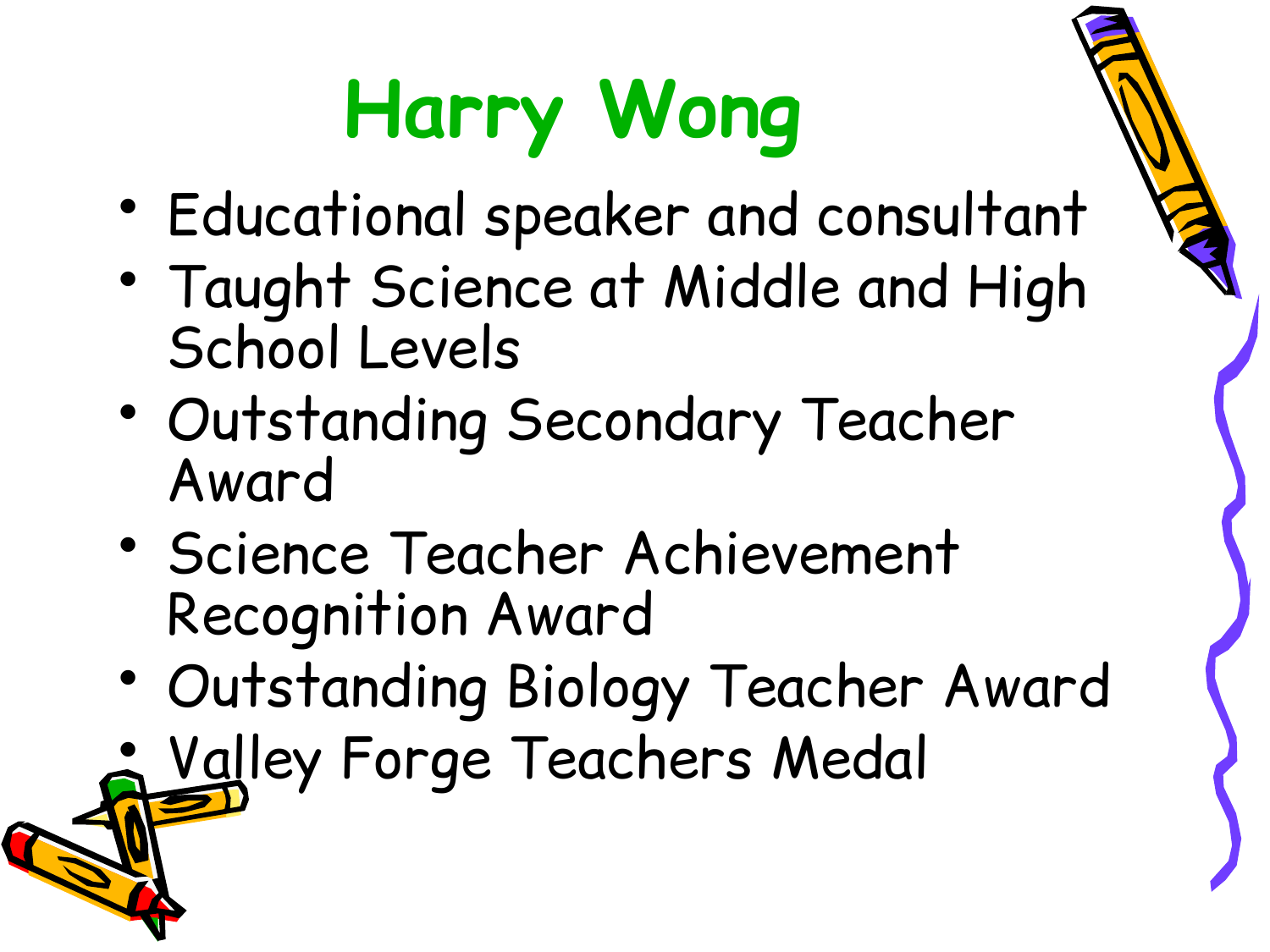

# Harry Wong
Educational speaker and consultant
Taught Science at Middle and High School Levels
Outstanding Secondary Teacher Award
Science Teacher Achievement Recognition Award
Outstanding Biology Teacher Award
Valley Forge Teachers Medal